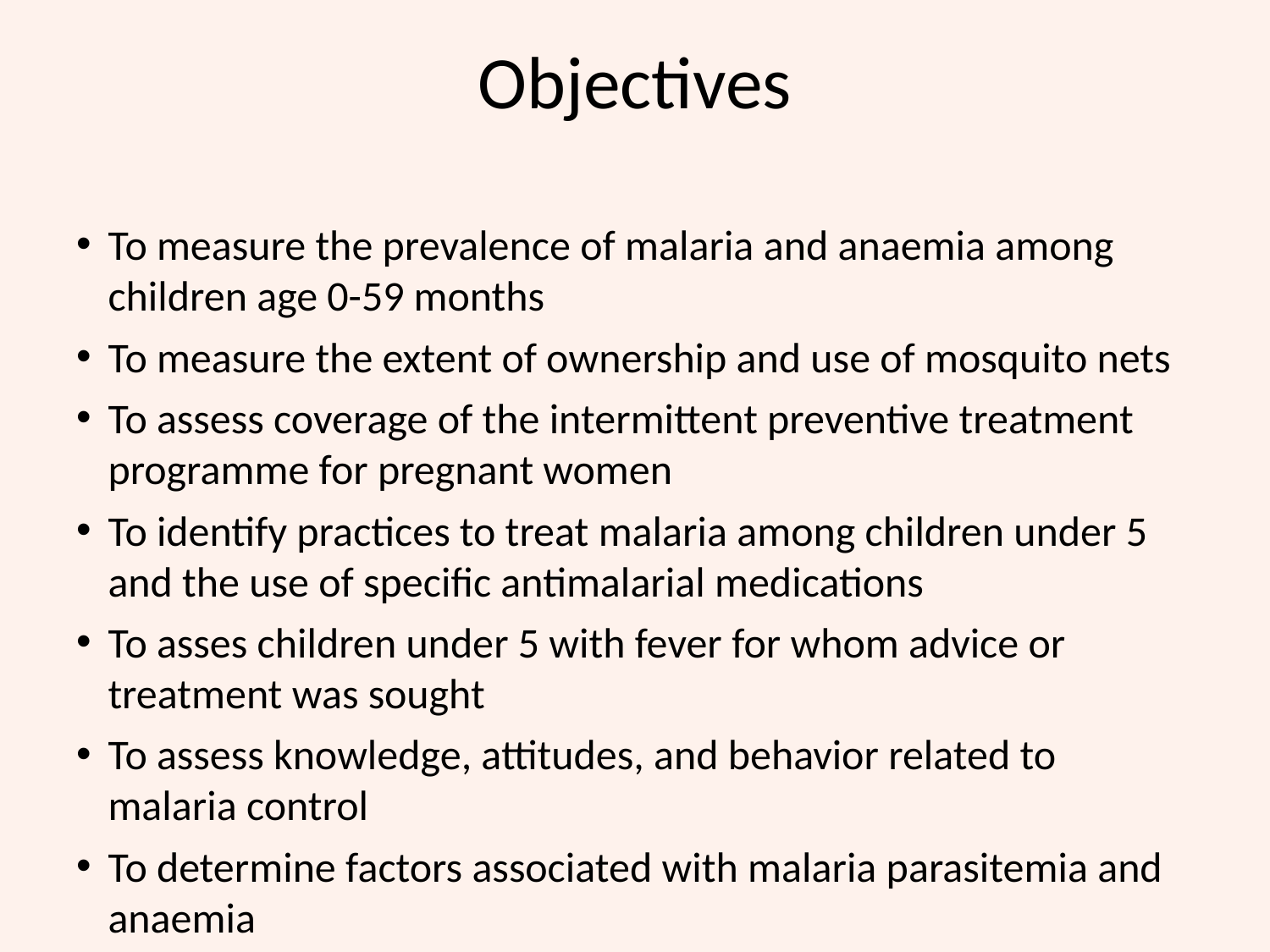

# Objectives
To measure the prevalence of malaria and anaemia among children age 0-59 months
To measure the extent of ownership and use of mosquito nets
To assess coverage of the intermittent preventive treatment programme for pregnant women
To identify practices to treat malaria among children under 5 and the use of specific antimalarial medications
To asses children under 5 with fever for whom advice or treatment was sought
To assess knowledge, attitudes, and behavior related to malaria control
To determine factors associated with malaria parasitemia and anaemia